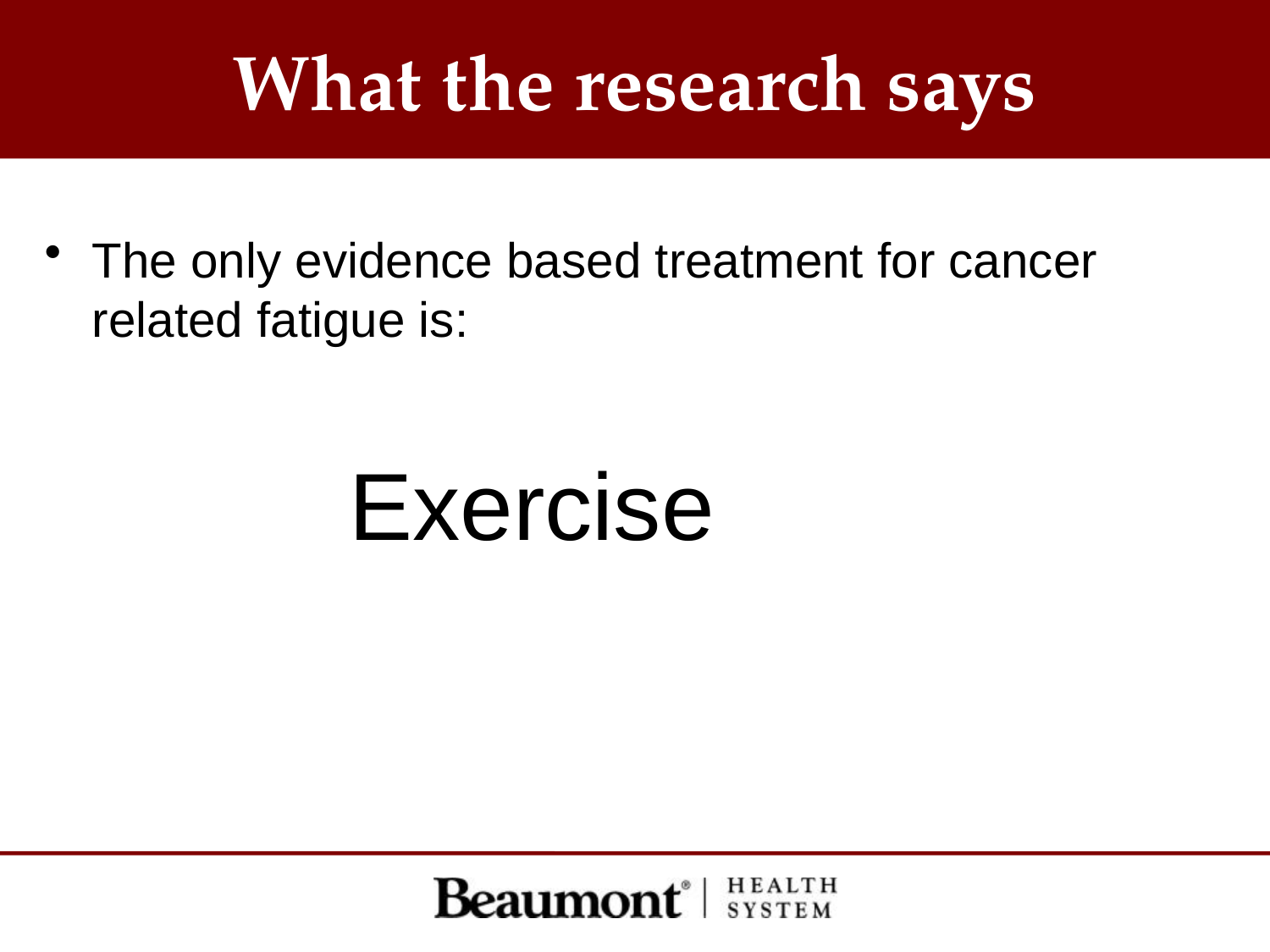

# What the research says
The only evidence based treatment for cancer related fatigue is:

Exercise